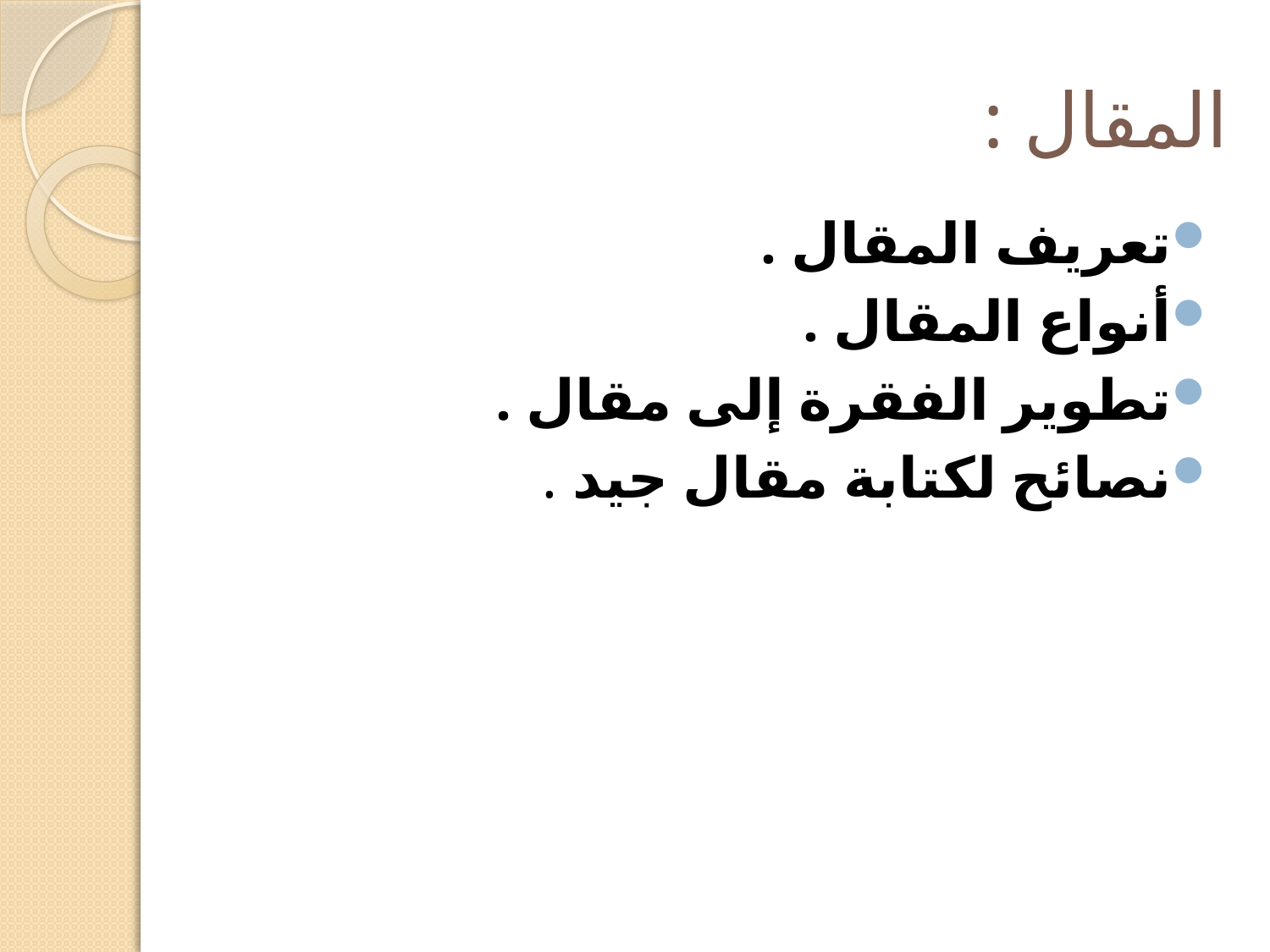

# المقال :
تعريف المقال .
أنواع المقال .
تطوير الفقرة إلى مقال .
نصائح لكتابة مقال جيد .